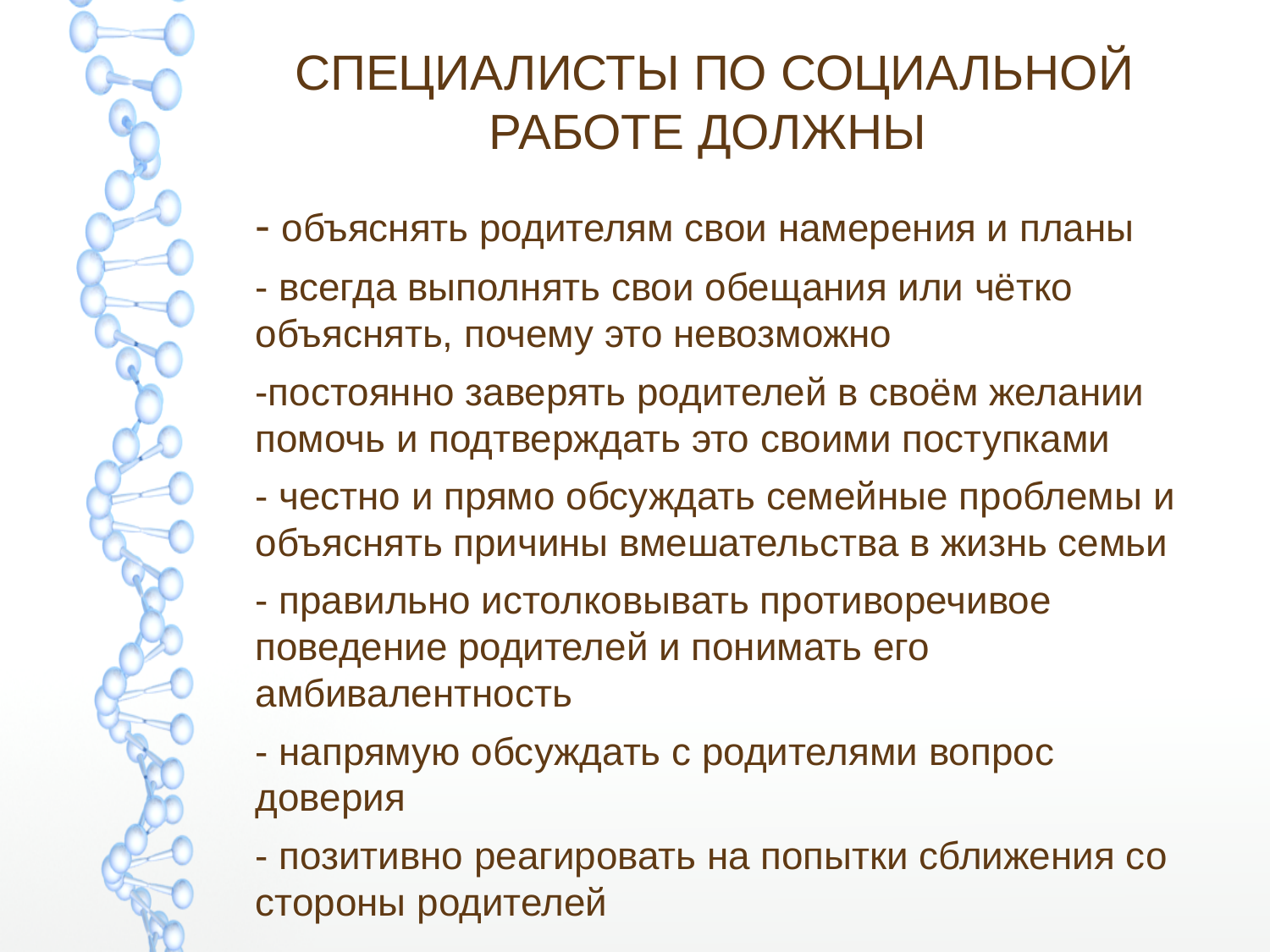

Специалисты по социальной работе должны
- объяснять родителям свои намерения и планы
- всегда выполнять свои обещания или чётко объяснять, почему это невозможно
-постоянно заверять родителей в своём желании помочь и подтверждать это своими поступками
- честно и прямо обсуждать семейные проблемы и объяснять причины вмешательства в жизнь семьи
- правильно истолковывать противоречивое поведение родителей и понимать его амбивалентность
- напрямую обсуждать с родителями вопрос доверия
- позитивно реагировать на попытки сближения со стороны родителей